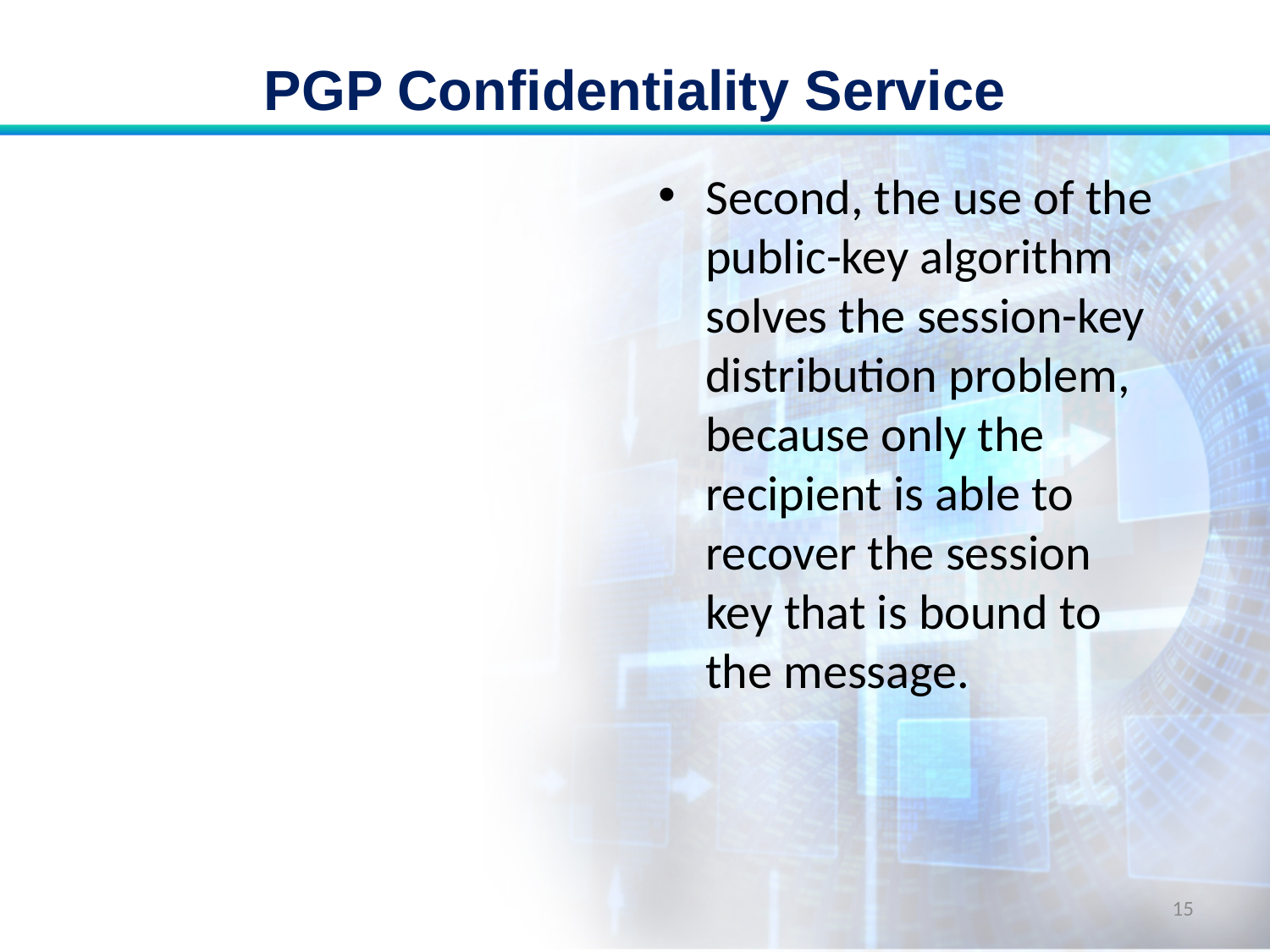

# PGP Confidentiality Service
Second, the use of the public-key algorithm solves the session-key distribution problem, because only the recipient is able to recover the session key that is bound to the message.
15